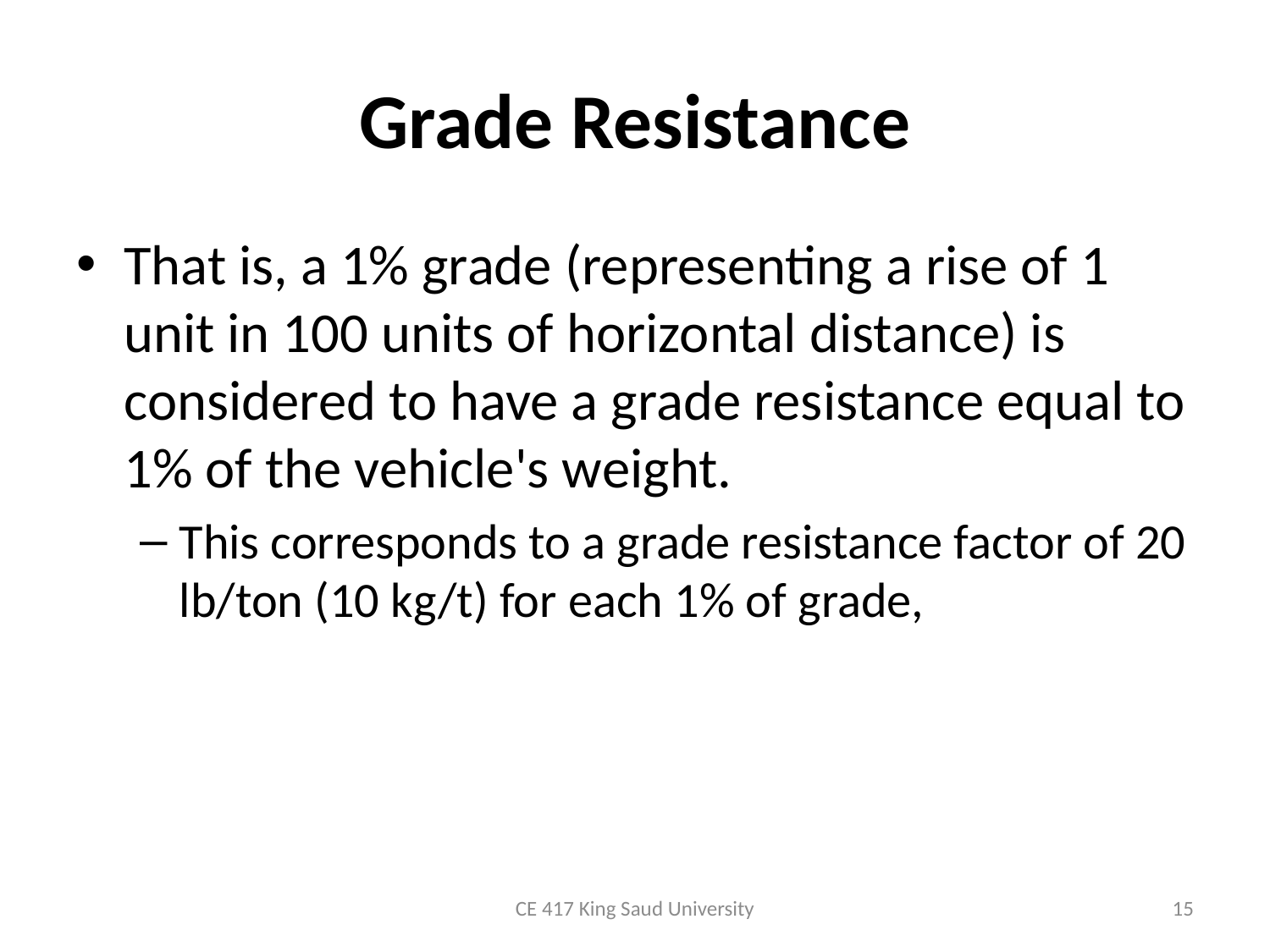

# Grade Resistance
That is, a 1% grade (representing a rise of 1 unit in 100 units of horizontal distance) is considered to have a grade resistance equal to 1% of the vehicle's weight.
This corresponds to a grade resistance factor of 20 lb/ton (10 kg/t) for each 1% of grade,
CE 417 King Saud University
15